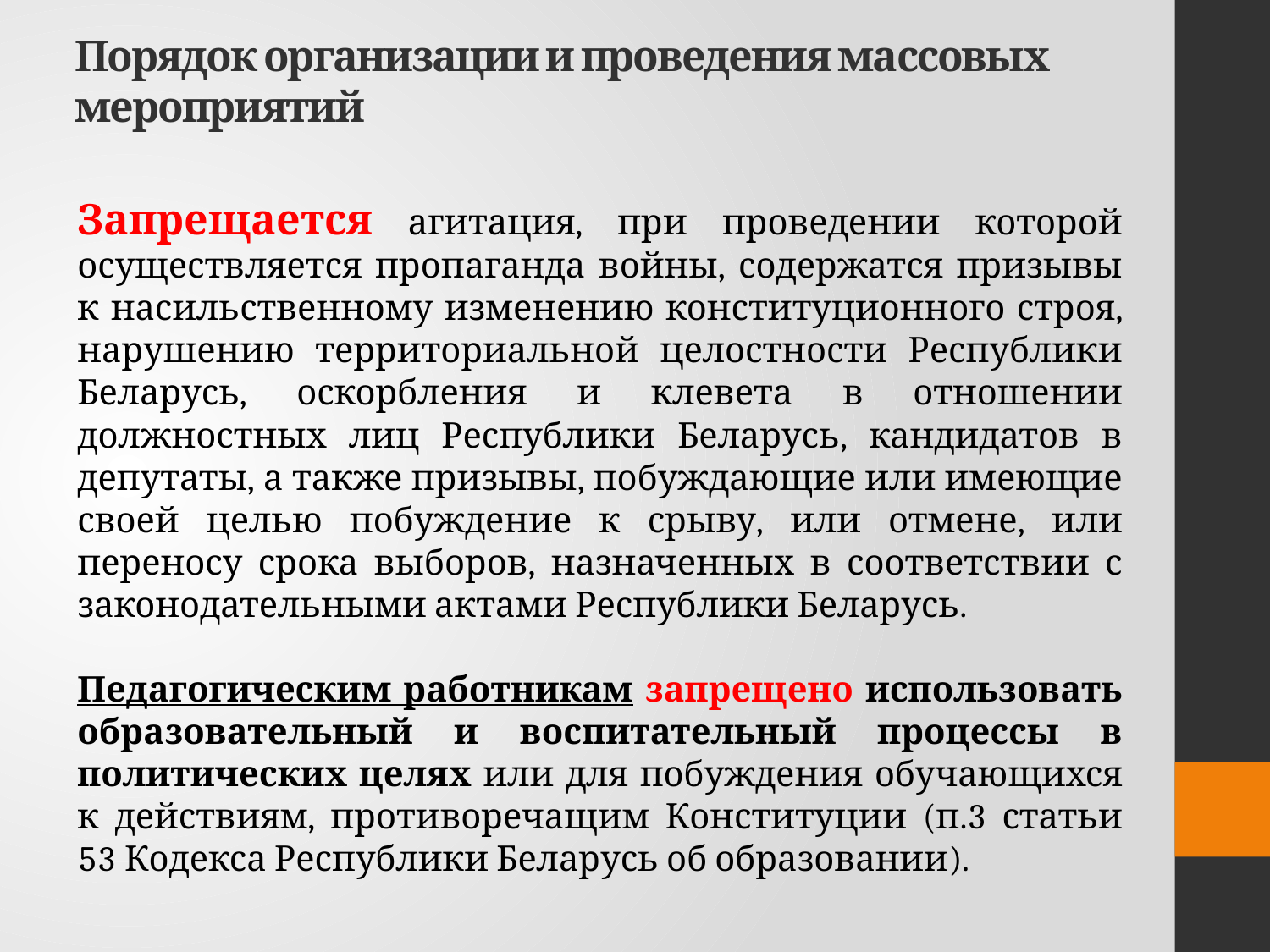

# Порядок организации и проведения массовых мероприятий

Запрещается агитация, при проведении которой осуществляется пропаганда войны, содержатся призывы к насильственному изменению конституционного строя, нарушению территориальной целостности Республики Беларусь, оскорбления и клевета в отношении должностных лиц Республики Беларусь, кандидатов в депутаты, а также призывы, побуждающие или имеющие своей целью побуждение к срыву, или отмене, или переносу срока выборов, назначенных в соответствии с законодательными актами Республики Беларусь.

Педагогическим работникам запрещено использовать образовательный и воспитательный процессы в политических целях или для побуждения обучающихся к действиям, противоречащим Конституции (п.3 статьи 53 Кодекса Республики Беларусь об образовании).